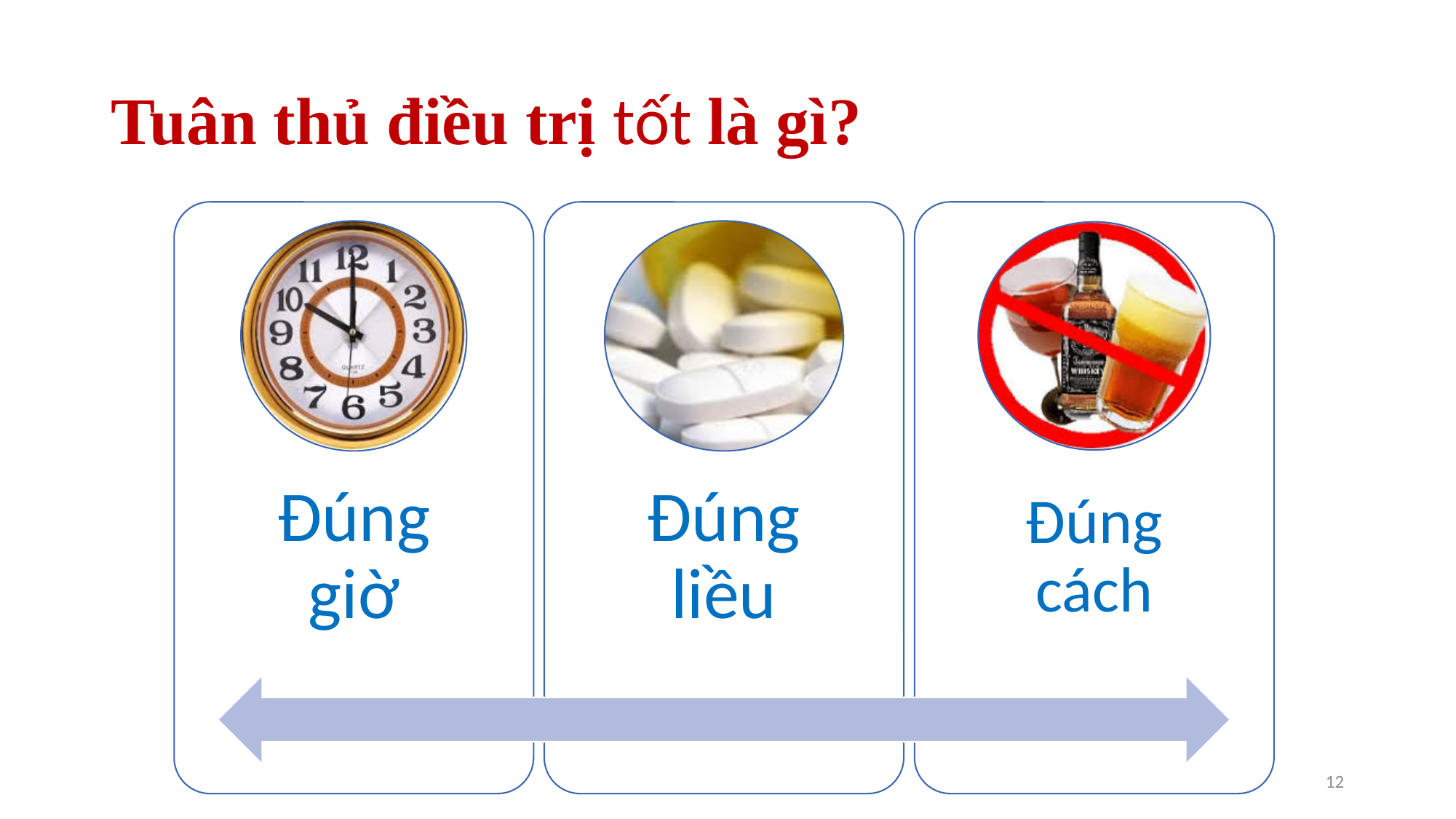

# Tuân thủ điều trị tốt là gì?
Đúng giờ
Đúng liều
Đúng cách
12